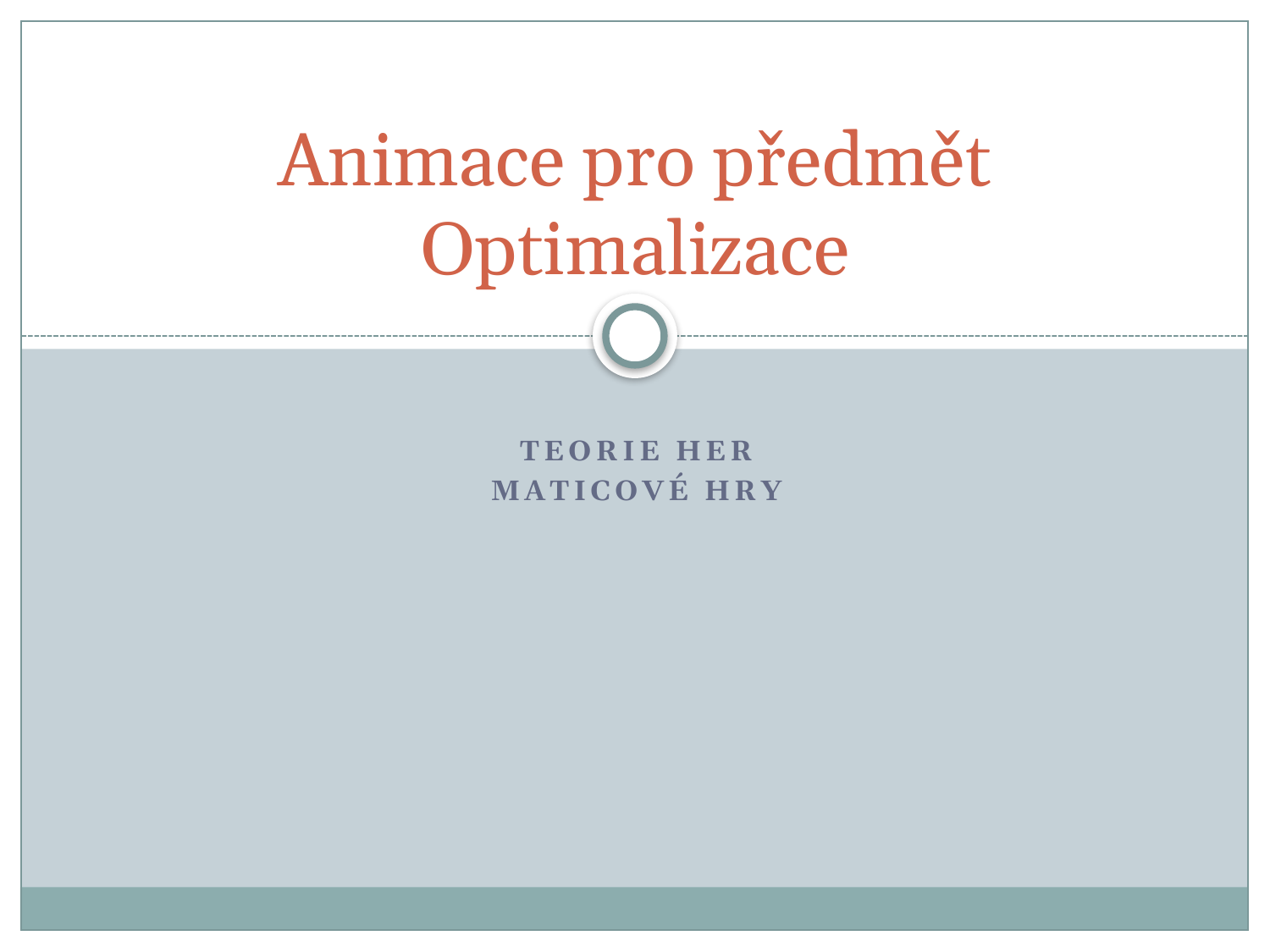

# Animace pro předmět Optimalizace
TEORIE HER
Maticové hry